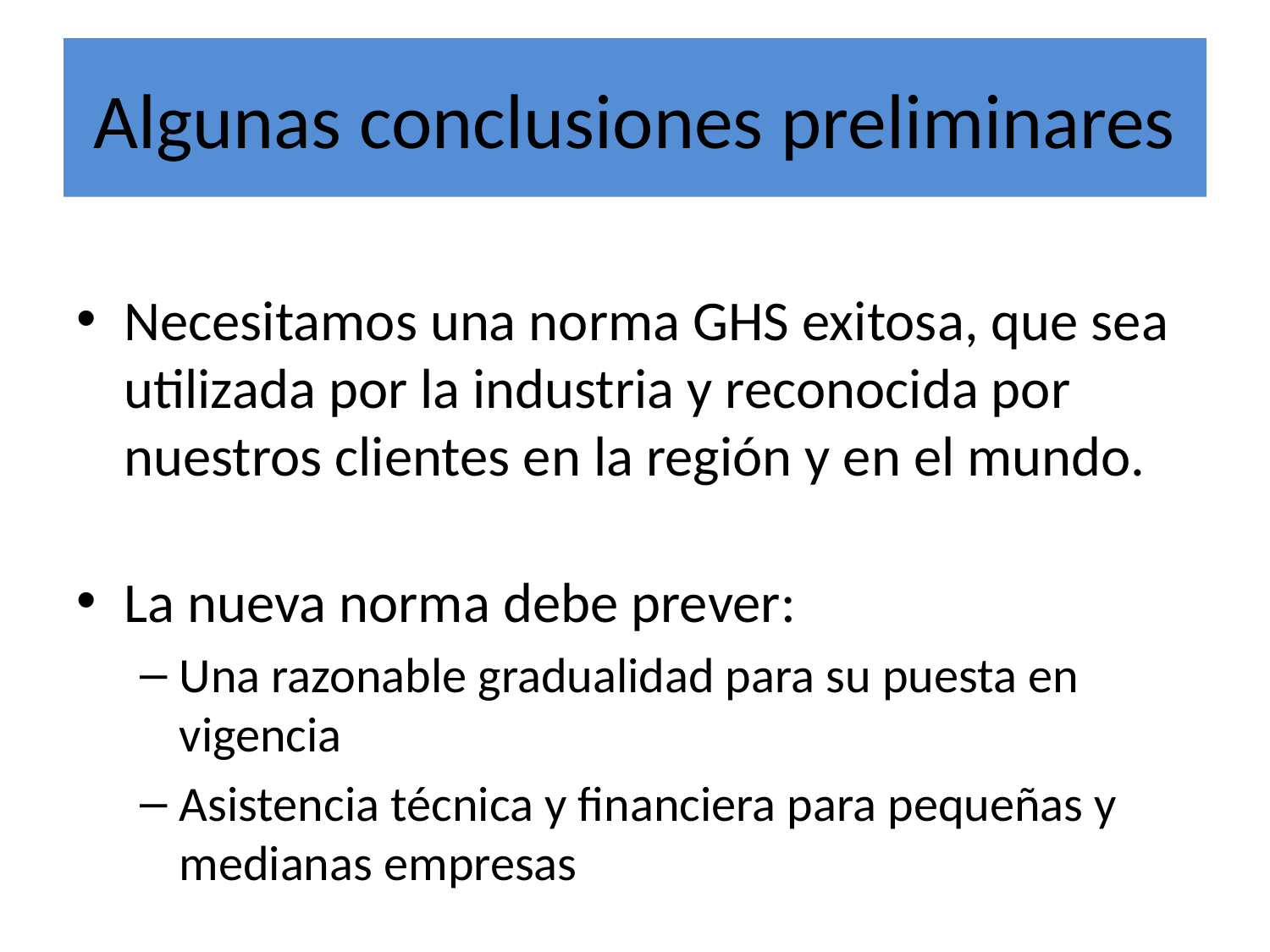

# Algunas conclusiones preliminares
Necesitamos una norma GHS exitosa, que sea utilizada por la industria y reconocida por nuestros clientes en la región y en el mundo.
La nueva norma debe prever:
Una razonable gradualidad para su puesta en vigencia
Asistencia técnica y financiera para pequeñas y medianas empresas